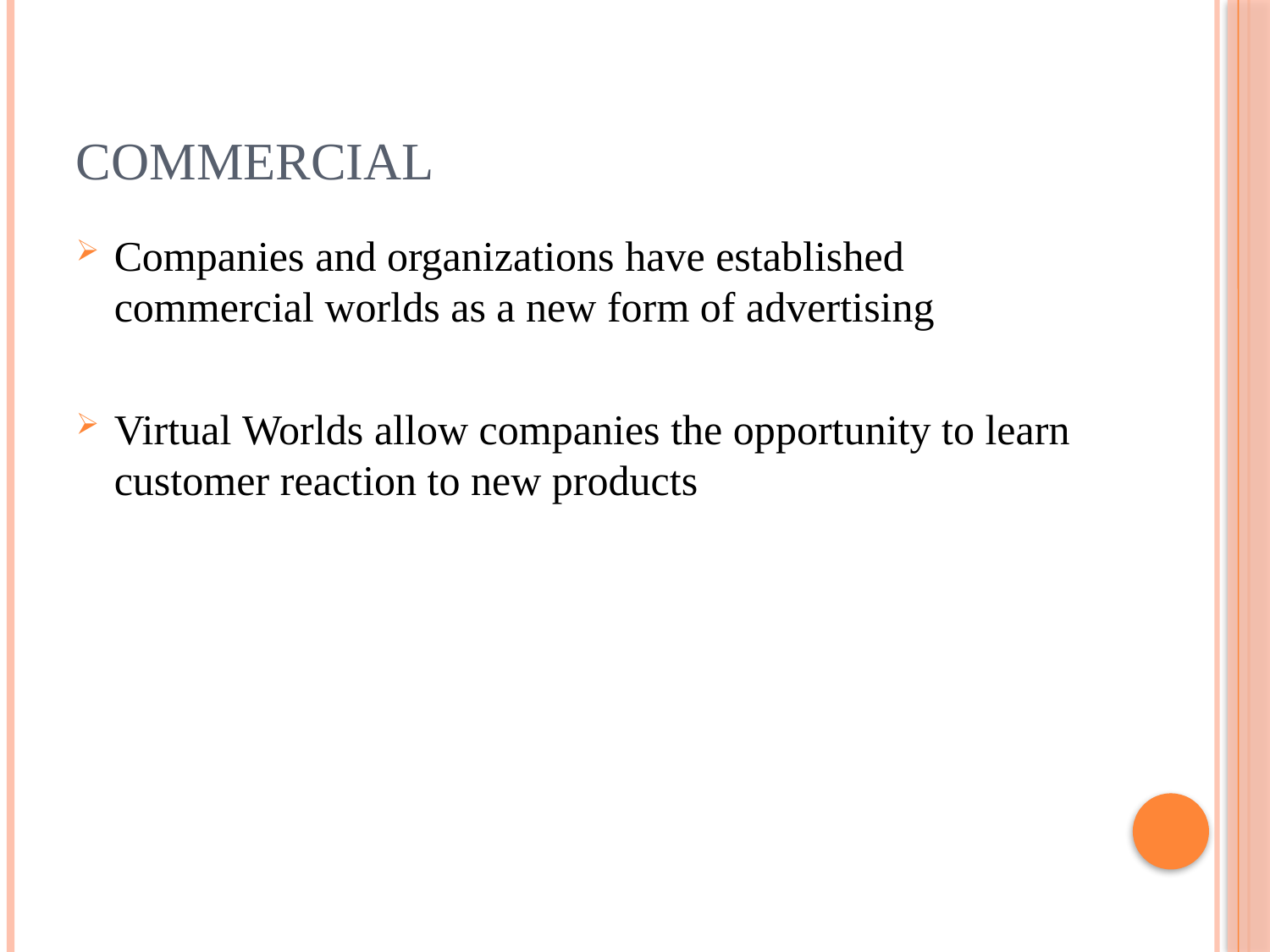

# Commercial
Companies and organizations have established commercial worlds as a new form of advertising

Virtual Worlds allow companies the opportunity to learn customer reaction to new products